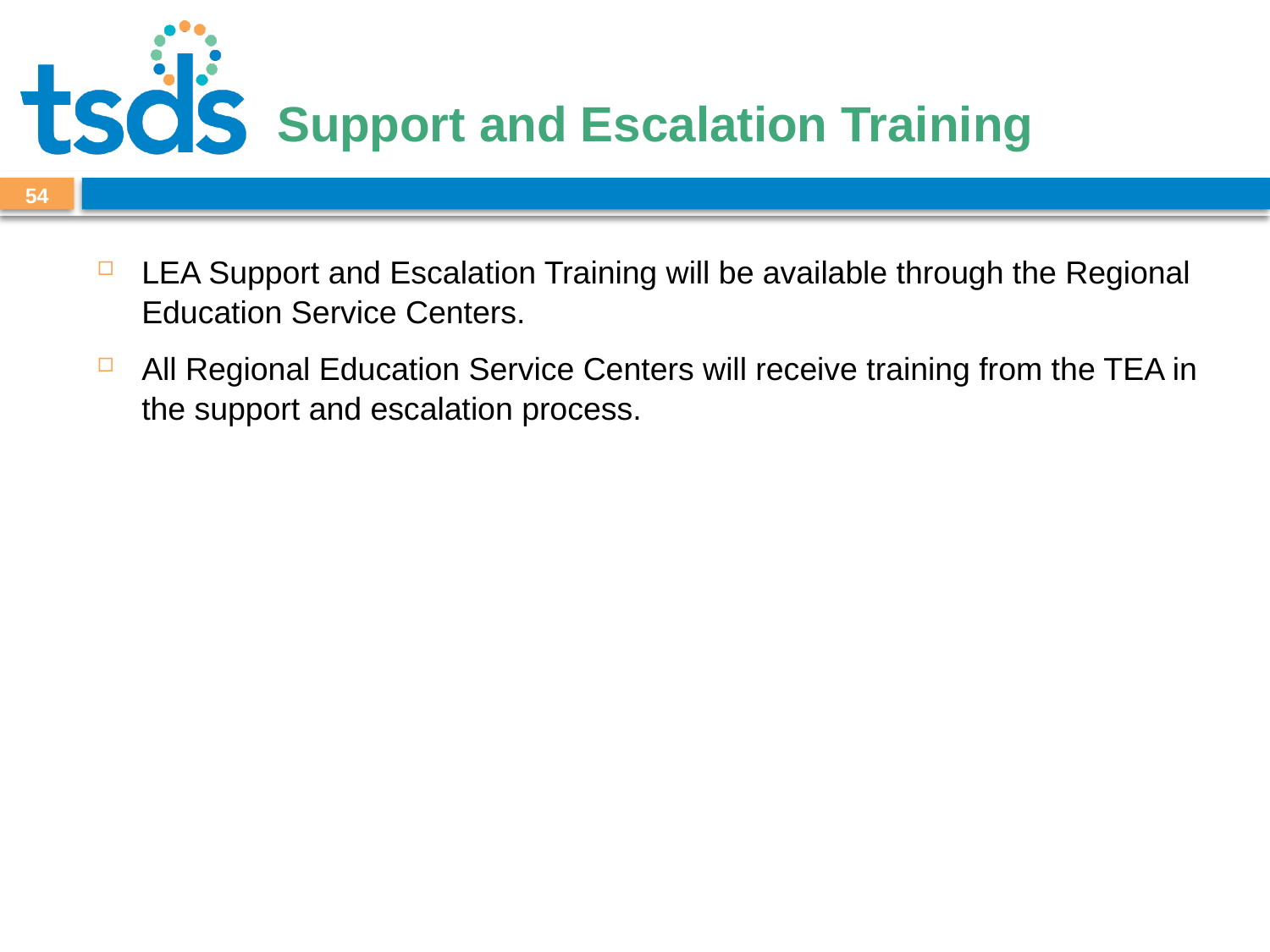

# Support and Escalation Training
54
LEA Support and Escalation Training will be available through the Regional Education Service Centers.
All Regional Education Service Centers will receive training from the TEA in the support and escalation process.